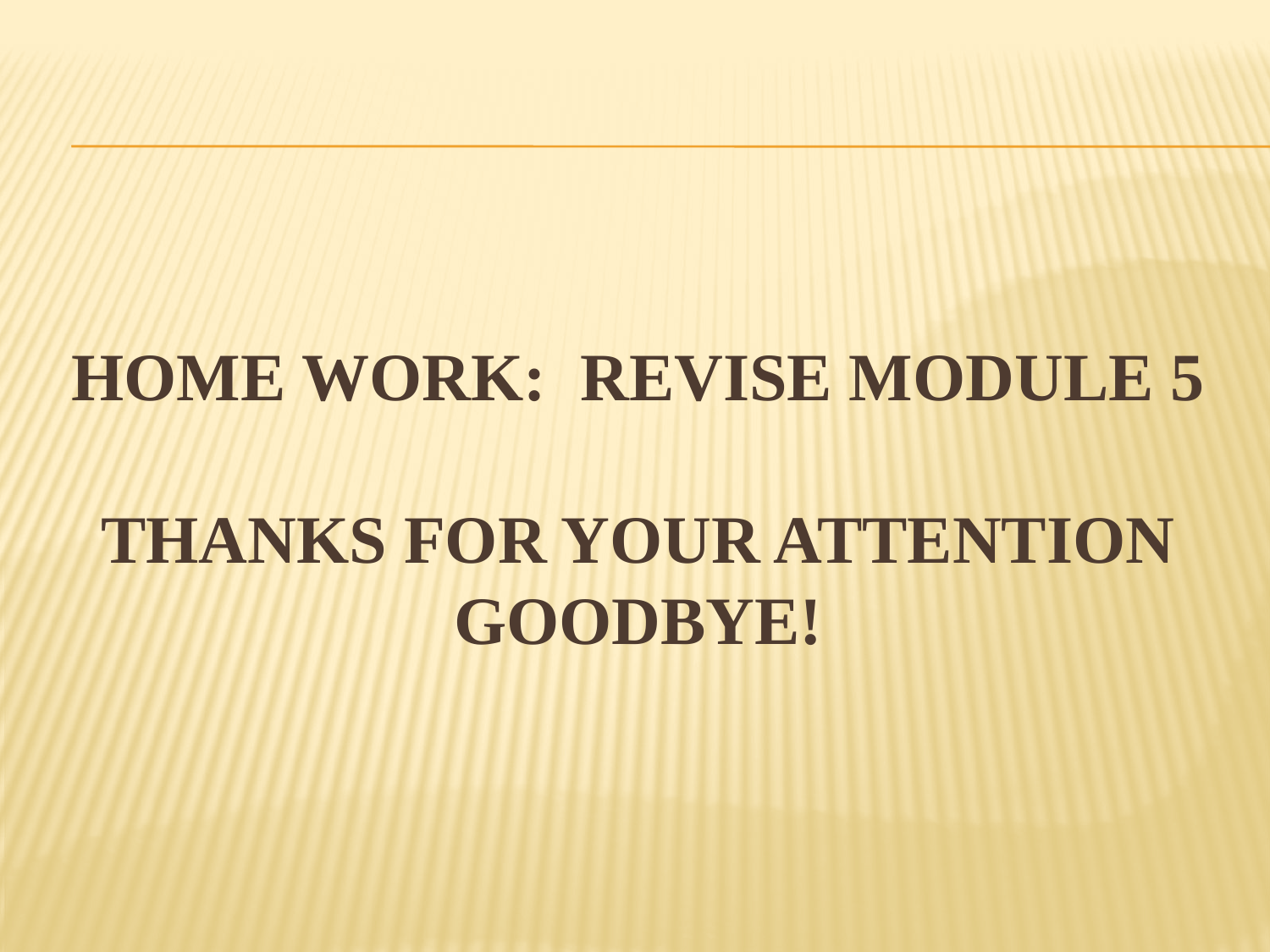

# HOME Work:  revise module 5 Thanks for your attention goodbye!